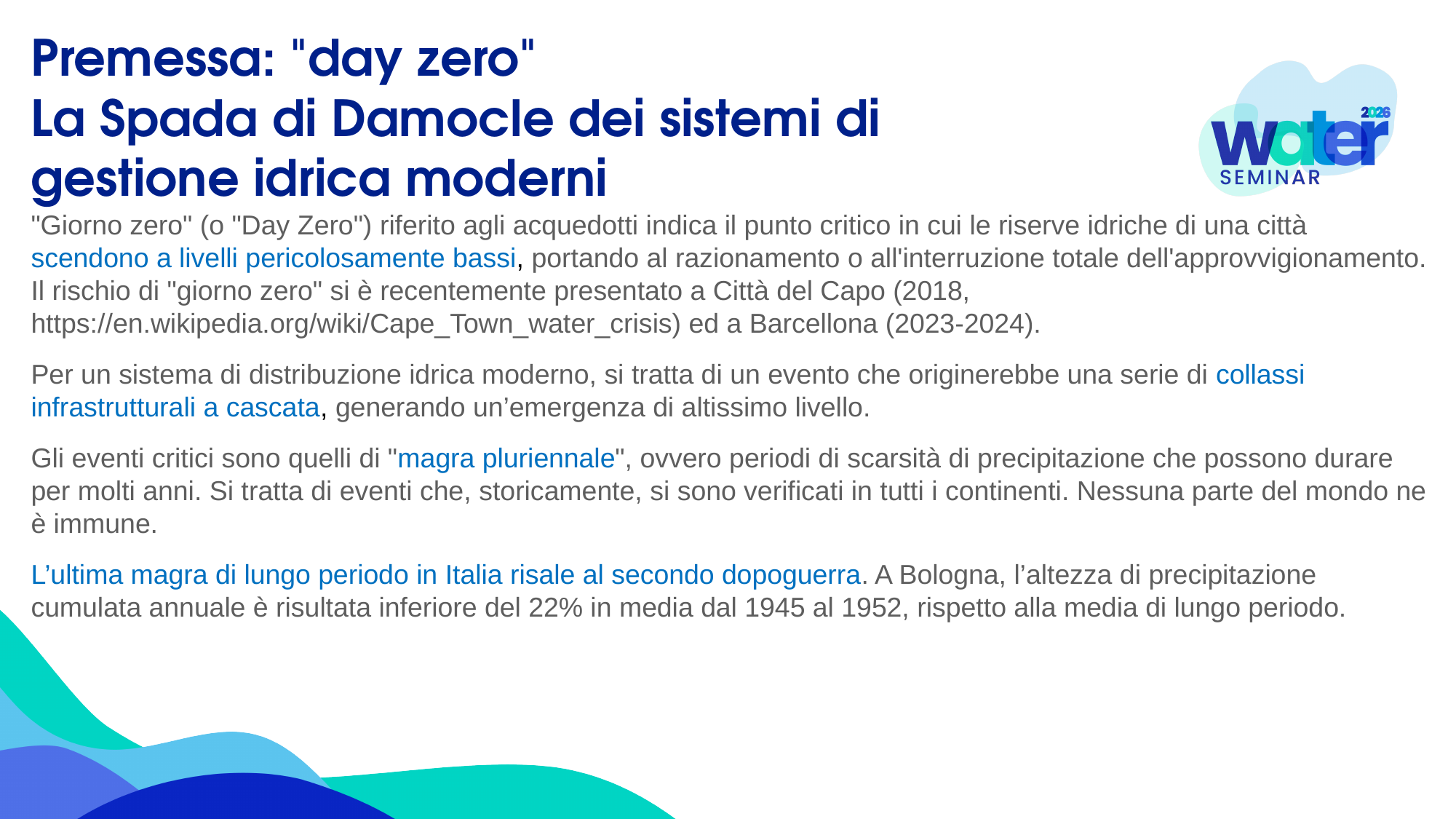

Premessa: "day zero"
La Spada di Damocle dei sistemi di
gestione idrica moderni
"Giorno zero" (o "Day Zero") riferito agli acquedotti indica il punto critico in cui le riserve idriche di una città scendono a livelli pericolosamente bassi, portando al razionamento o all'interruzione totale dell'approvvigionamento. Il rischio di "giorno zero" si è recentemente presentato a Città del Capo (2018, https://en.wikipedia.org/wiki/Cape_Town_water_crisis) ed a Barcellona (2023-2024).
Per un sistema di distribuzione idrica moderno, si tratta di un evento che originerebbe una serie di collassi infrastrutturali a cascata, generando un’emergenza di altissimo livello.
Gli eventi critici sono quelli di "magra pluriennale", ovvero periodi di scarsità di precipitazione che possono durare per molti anni. Si tratta di eventi che, storicamente, si sono verificati in tutti i continenti. Nessuna parte del mondo ne è immune.
L’ultima magra di lungo periodo in Italia risale al secondo dopoguerra. A Bologna, l’altezza di precipitazione cumulata annuale è risultata inferiore del 22% in media dal 1945 al 1952, rispetto alla media di lungo periodo.